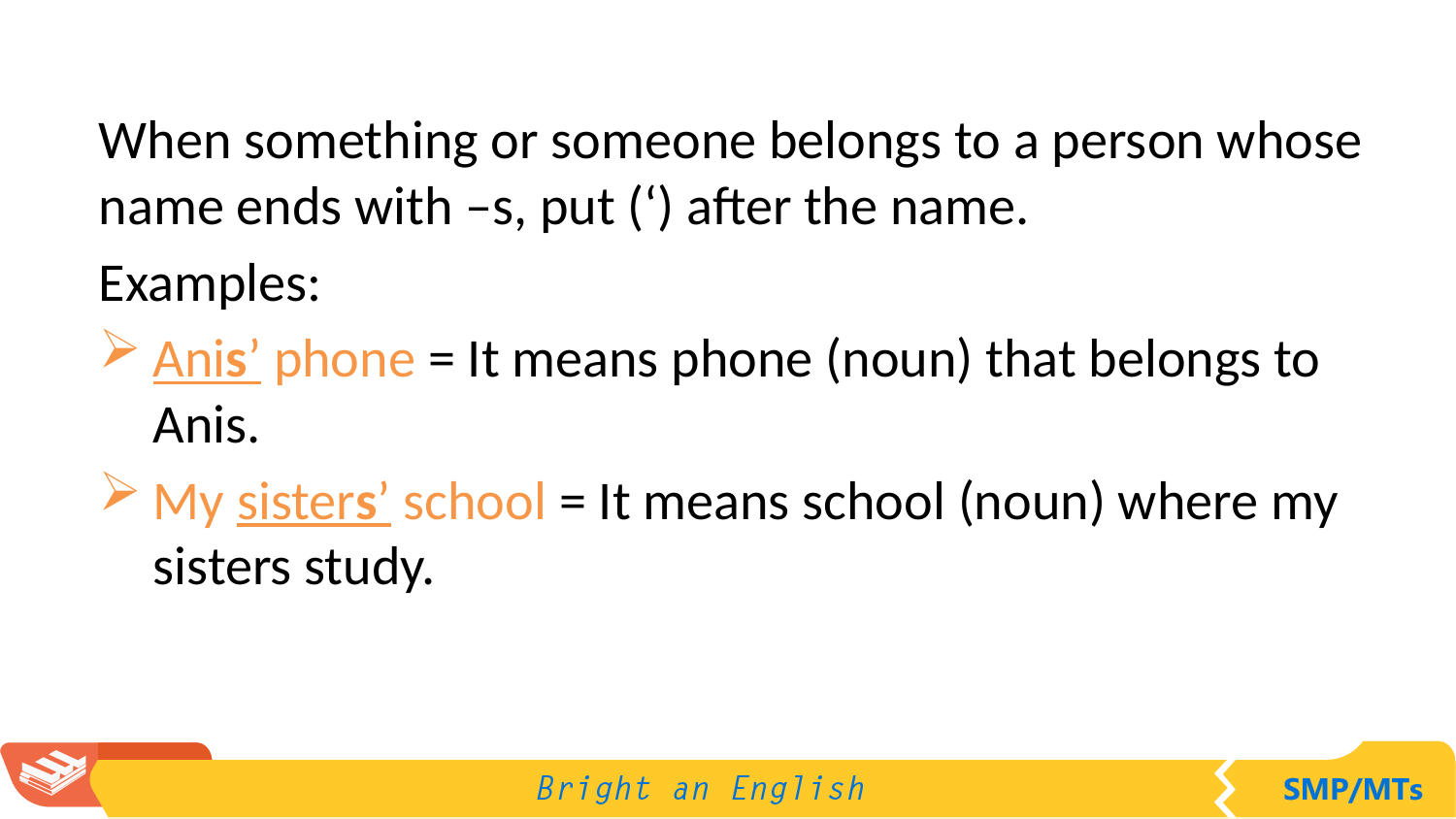

When something or someone belongs to a person whose name ends with –s, put (‘) after the name.
Examples:
Anis’ phone = It means phone (noun) that belongs to Anis.
My sisters’ school = It means school (noun) where my sisters study.